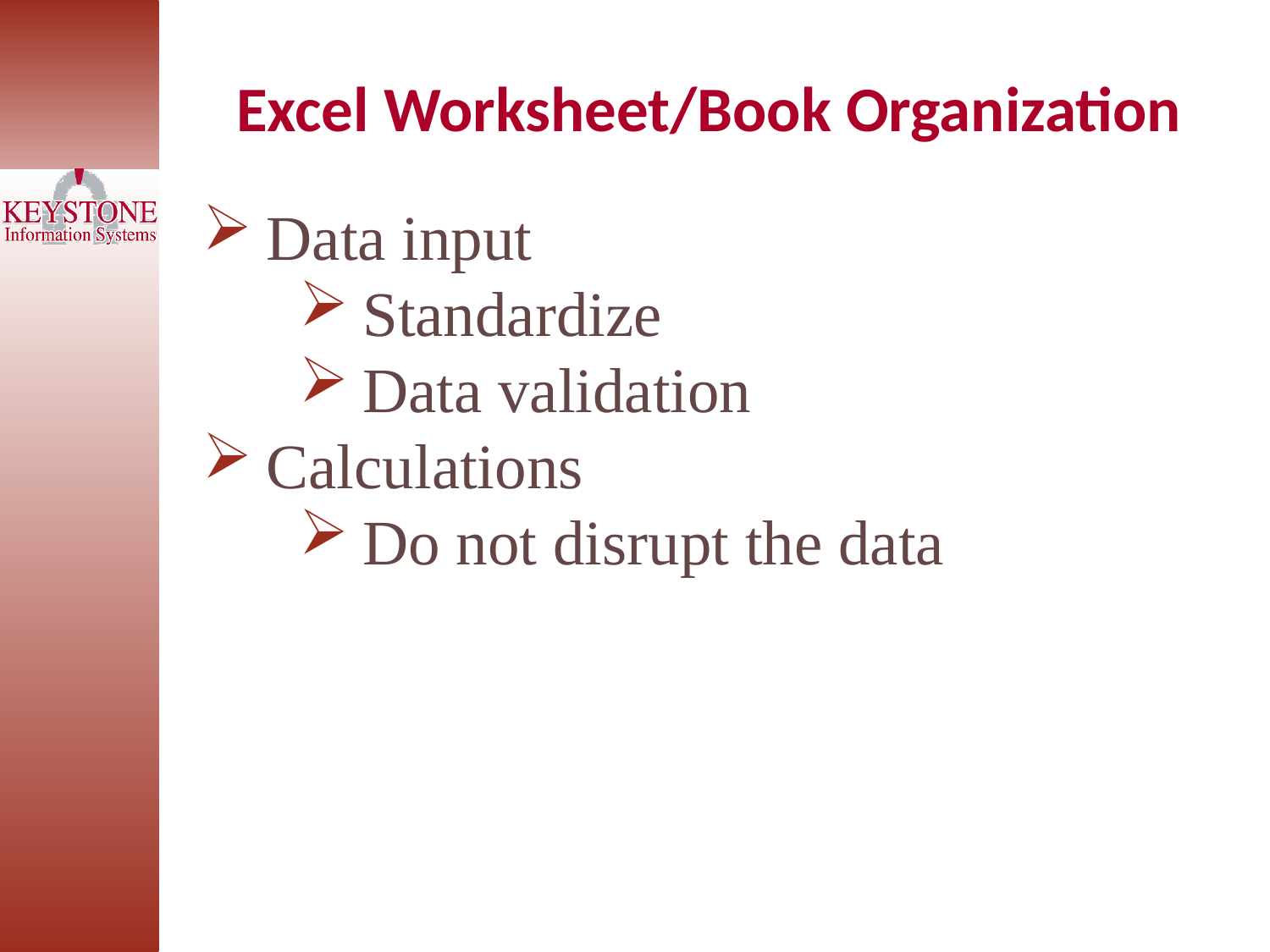

Excel Worksheet/Book Organization
Data input
Standardize
Data validation
Calculations
Do not disrupt the data